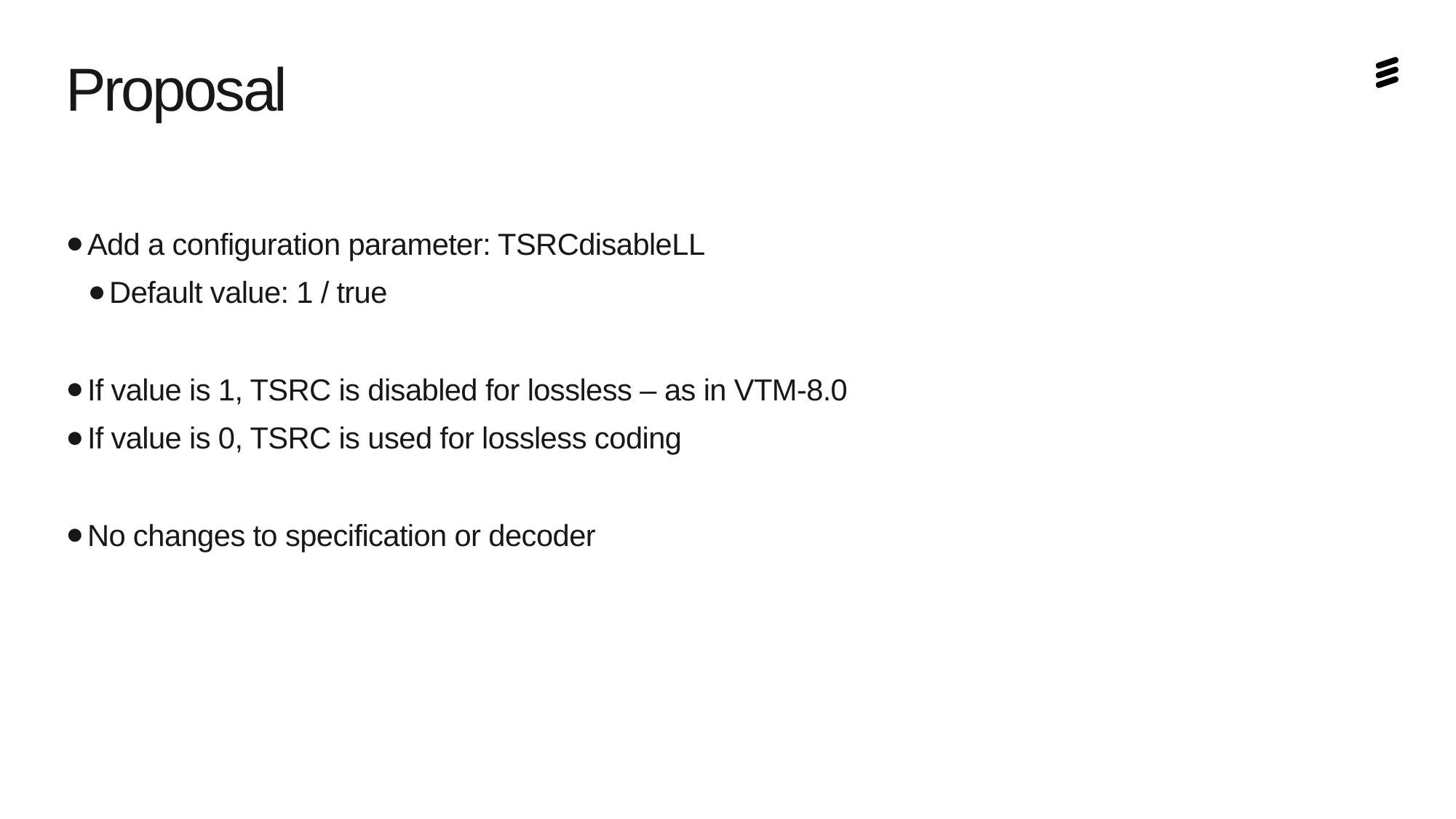

# Proposal
Add a configuration parameter: TSRCdisableLL
Default value: 1 / true

If value is 1, TSRC is disabled for lossless – as in VTM-8.0
If value is 0, TSRC is used for lossless coding

No changes to specification or decoder